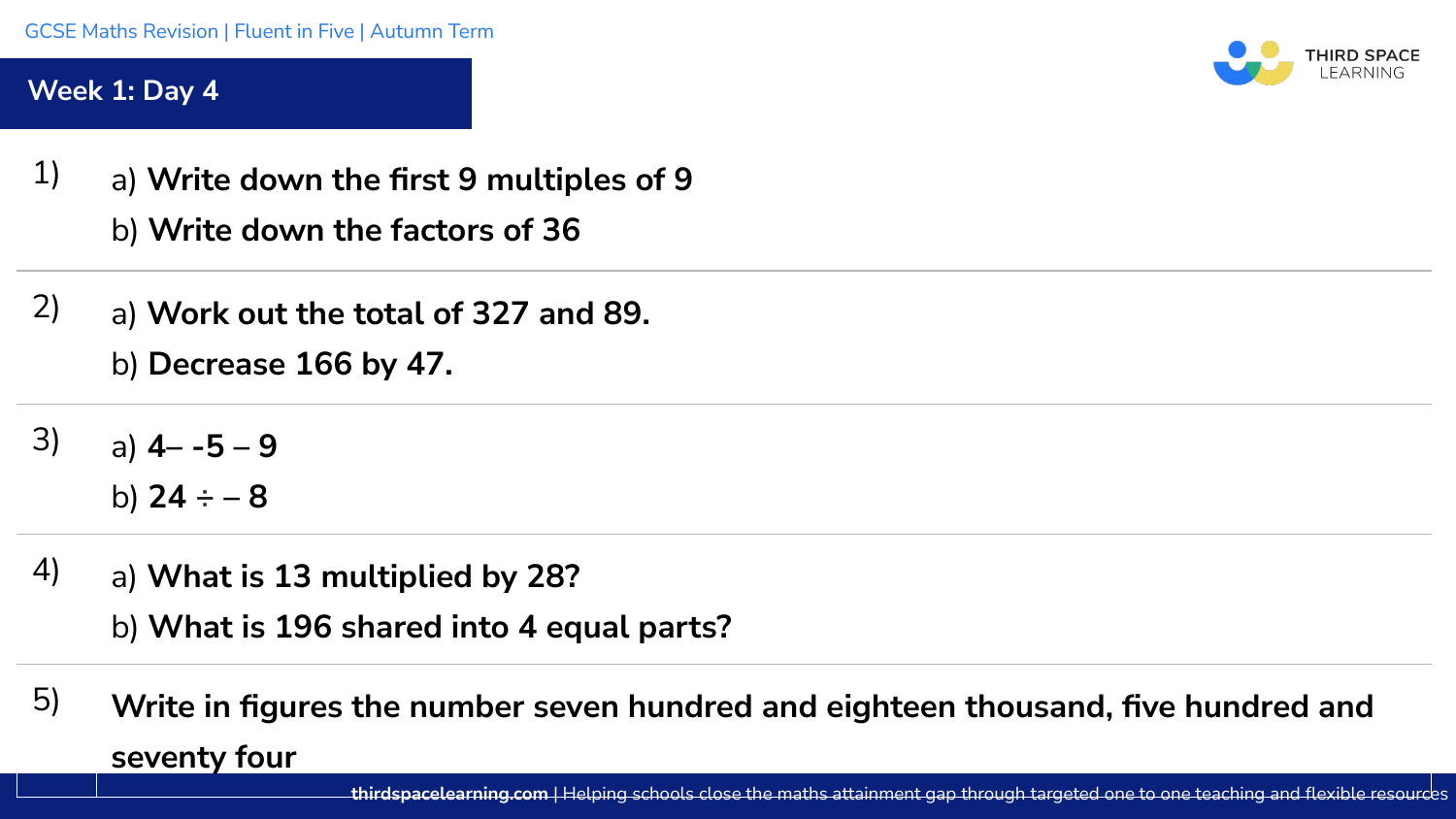

Week 1: Day 4
| 1) | a) Write down the first 9 multiples of 9 b) Write down the factors of 36 |  |
| --- | --- | --- |
| 2) | a) Work out the total of 327 and 89. b) Decrease 166 by 47. |  |
| 3) | a) 4– -5 – 9 b) 24 ÷ – 8 |  |
| 4) | a) What is 13 multiplied by 28? b) What is 196 shared into 4 equal parts? |  |
| 5) | Write in figures the number seven hundred and eighteen thousand, five hundred and seventy four |  |